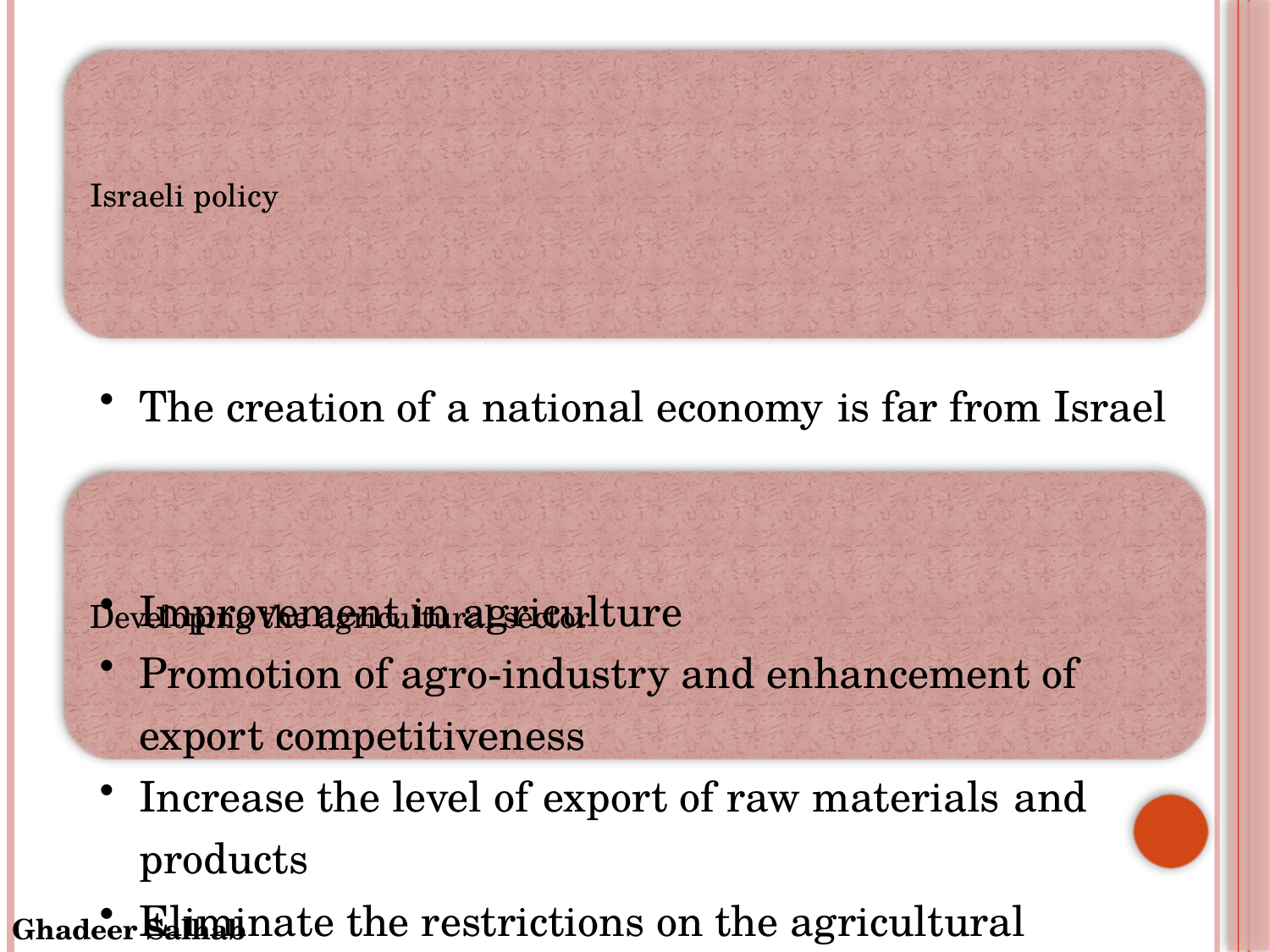

The creation of a national economy is far from Israel
Developing the agricultural sector
Increase the level of export of raw materials and products
Improvement in agriculture
Promotion of agro-industry and enhancement of export competitiveness
Israeli policy
Ghadeer Salhab